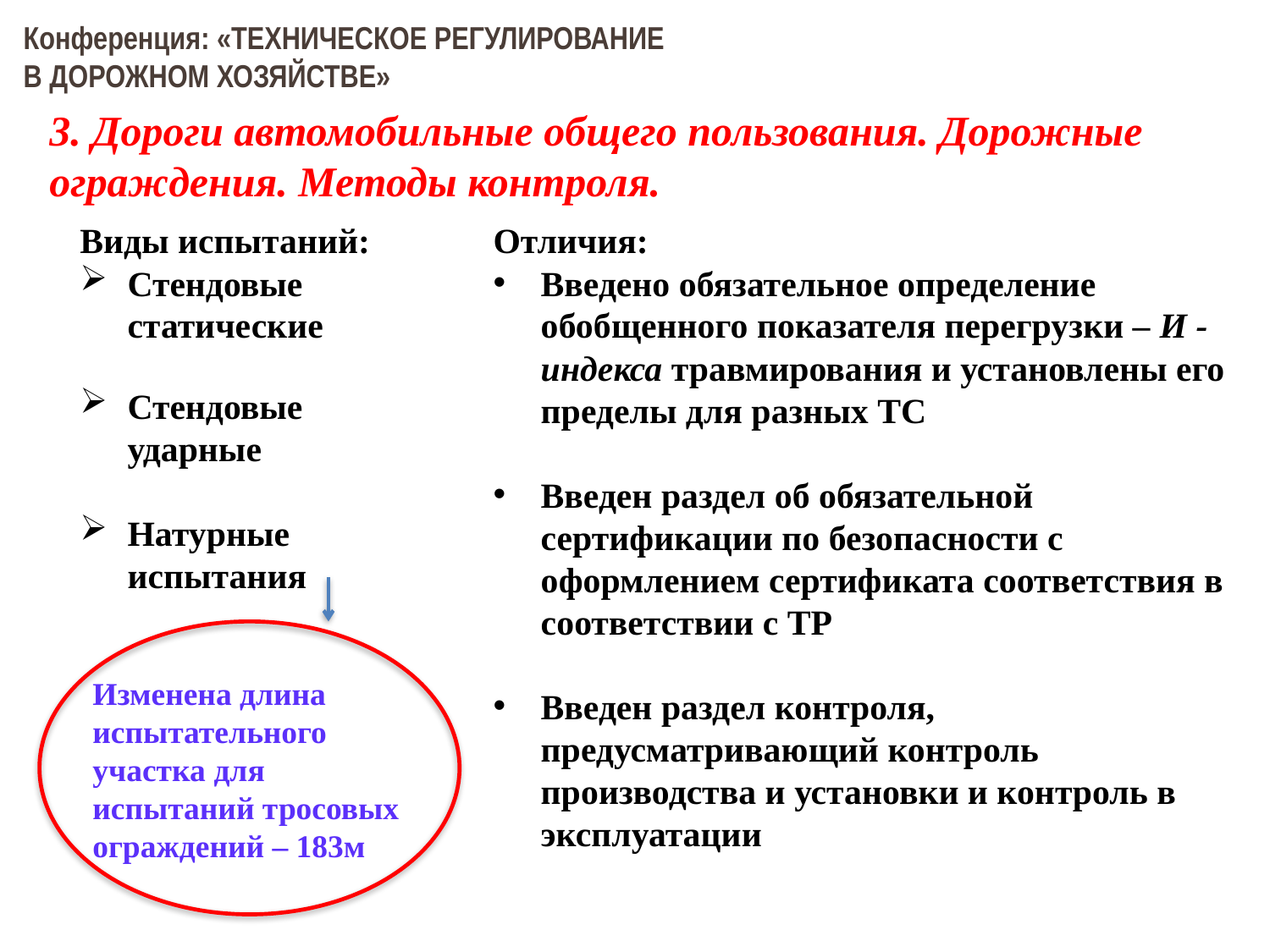

Конференция: «ТЕХНИЧЕСКОЕ РЕГУЛИРОВАНИЕ
В ДОРОЖНОМ ХОЗЯЙСТВЕ»
3. Дороги автомобильные общего пользования. Дорожные ограждения. Методы контроля.
Виды испытаний:
Стендовые статические

Стендовые ударные

Натурные испытания
Отличия:
Введено обязательное определение обобщенного показателя перегрузки – И -индекса травмирования и установлены его пределы для разных ТС

Введен раздел об обязательной сертификации по безопасности с оформлением сертификата соответствия в соответствии с ТР

Введен раздел контроля, предусматривающий контроль производства и установки и контроль в эксплуатации

Изменена длина испытательного участка для испытаний тросовых ограждений – 183м